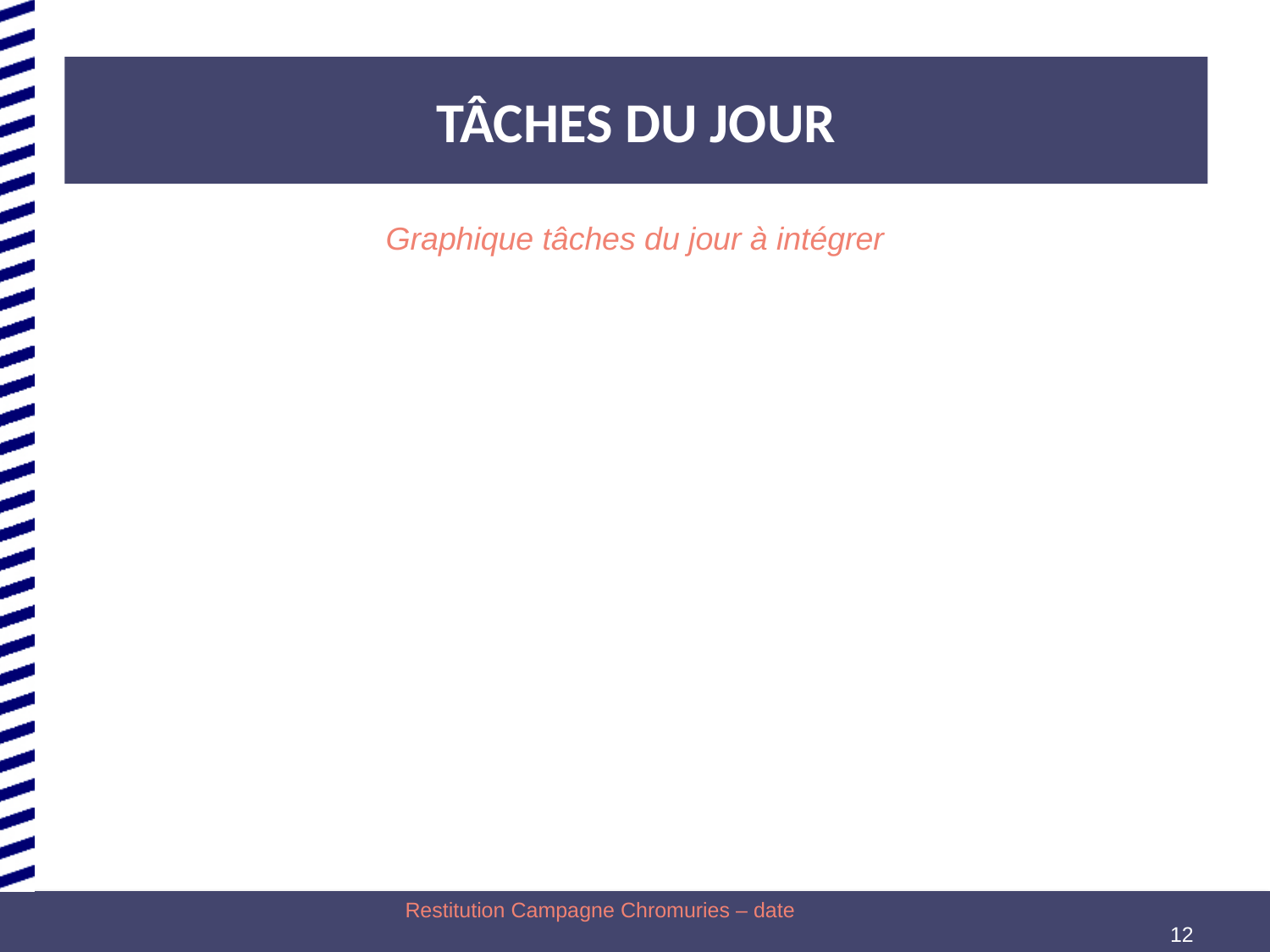

# Tâches du jour
Graphique tâches du jour à intégrer

Restitution Campagne Chromuries – date
12